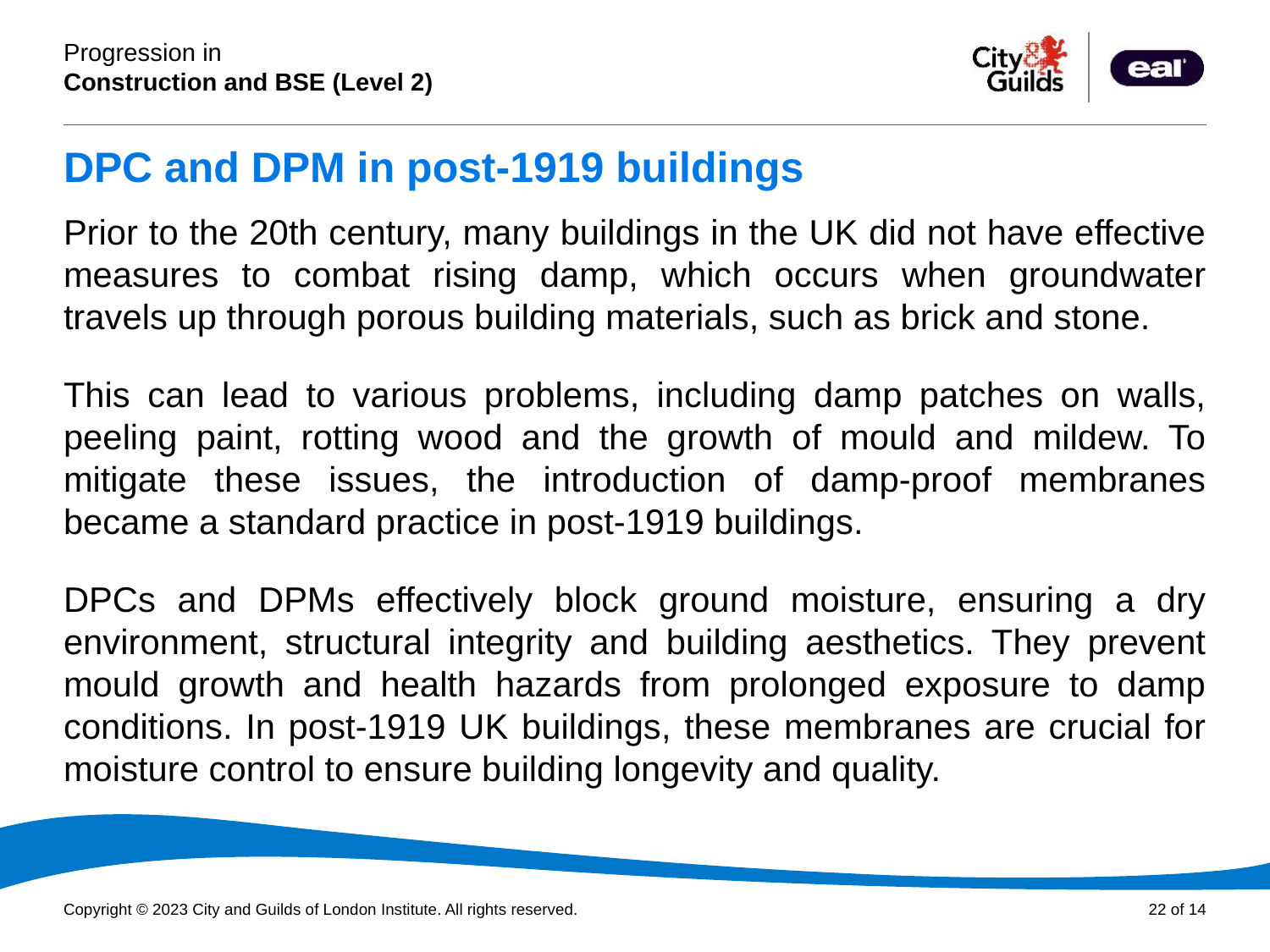

# DPC and DPM in post-1919 buildings
Prior to the 20th century, many buildings in the UK did not have effective measures to combat rising damp, which occurs when groundwater travels up through porous building materials, such as brick and stone.
This can lead to various problems, including damp patches on walls, peeling paint, rotting wood and the growth of mould and mildew. To mitigate these issues, the introduction of damp-proof membranes became a standard practice in post-1919 buildings.
DPCs and DPMs effectively block ground moisture, ensuring a dry environment, structural integrity and building aesthetics. They prevent mould growth and health hazards from prolonged exposure to damp conditions. In post-1919 UK buildings, these membranes are crucial for moisture control to ensure building longevity and quality.